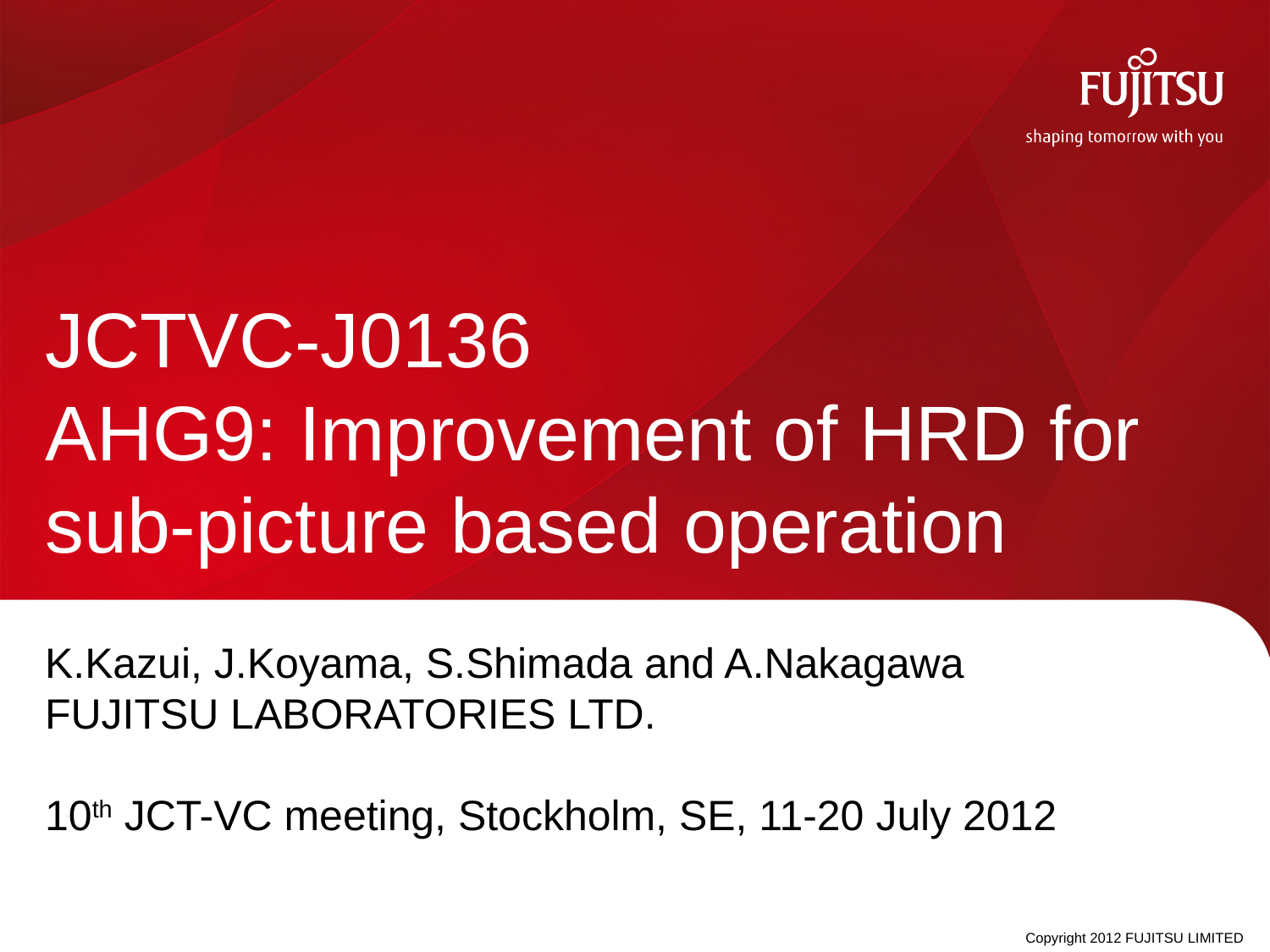

# JCTVC-J0136 AHG9: Improvement of HRD for sub-picture based operation
K.Kazui, J.Koyama, S.Shimada and A.Nakagawa
FUJITSU LABORATORIES LTD.

10th JCT-VC meeting, Stockholm, SE, 11-20 July 2012
Copyright 2012 FUJITSU LIMITED